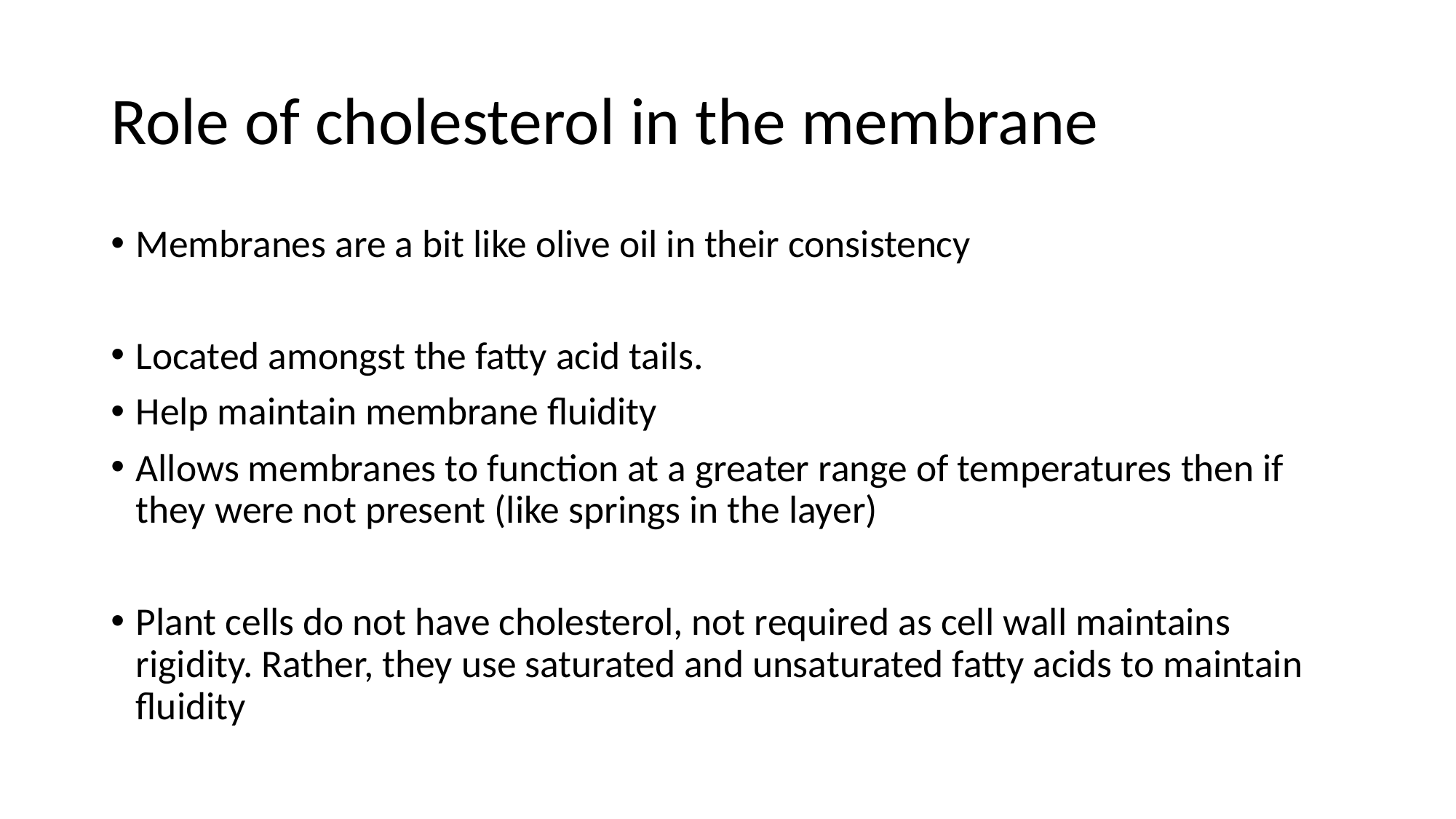

# Role of cholesterol in the membrane
Membranes are a bit like olive oil in their consistency

Located amongst the fatty acid tails.
Help maintain membrane fluidity
Allows membranes to function at a greater range of temperatures then if they were not present (like springs in the layer)

Plant cells do not have cholesterol, not required as cell wall maintains rigidity. Rather, they use saturated and unsaturated fatty acids to maintain fluidity